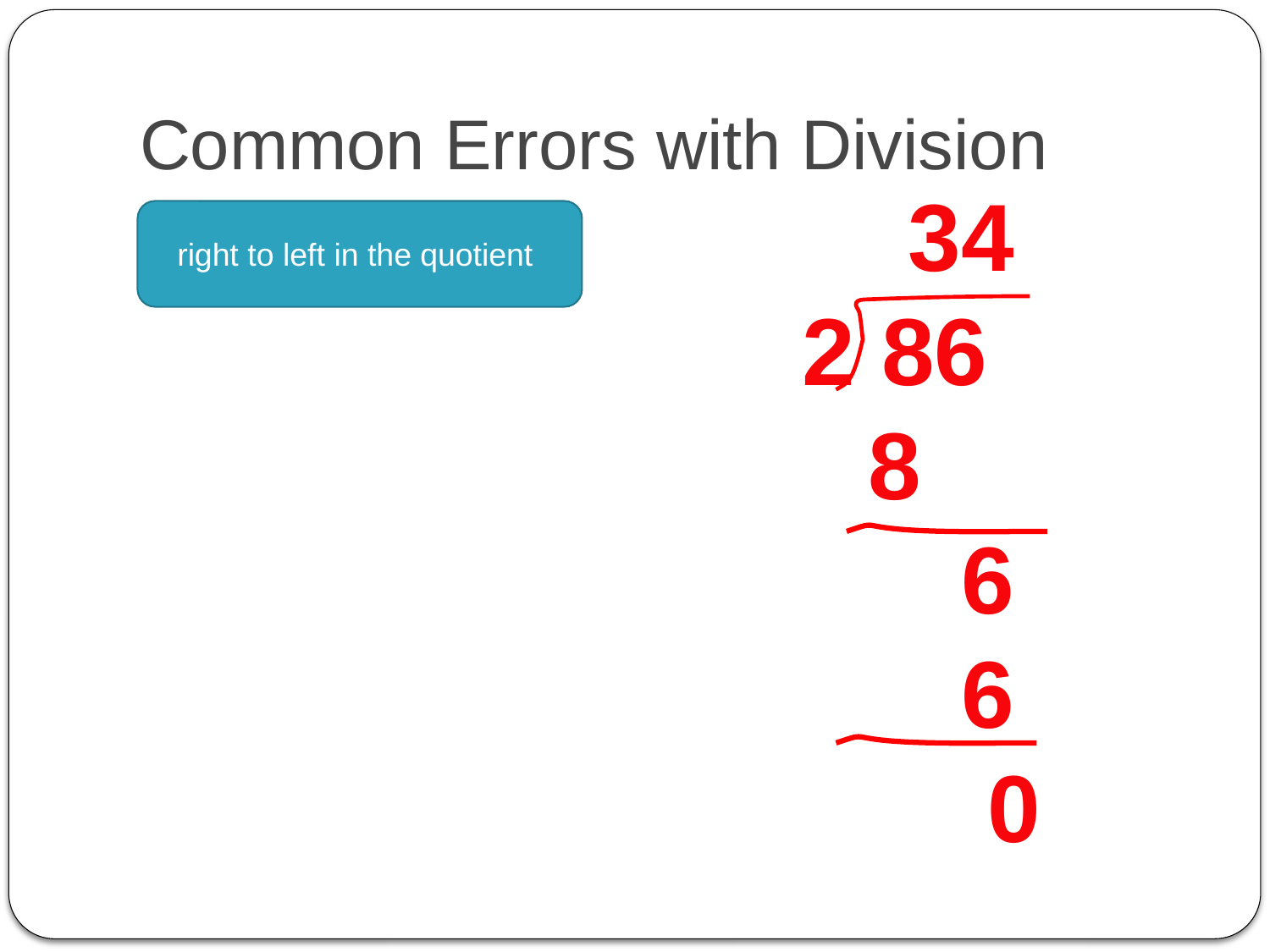

# Common Errors with Division
     34
2 86
8
       6
       6
           0
right to left in the quotient